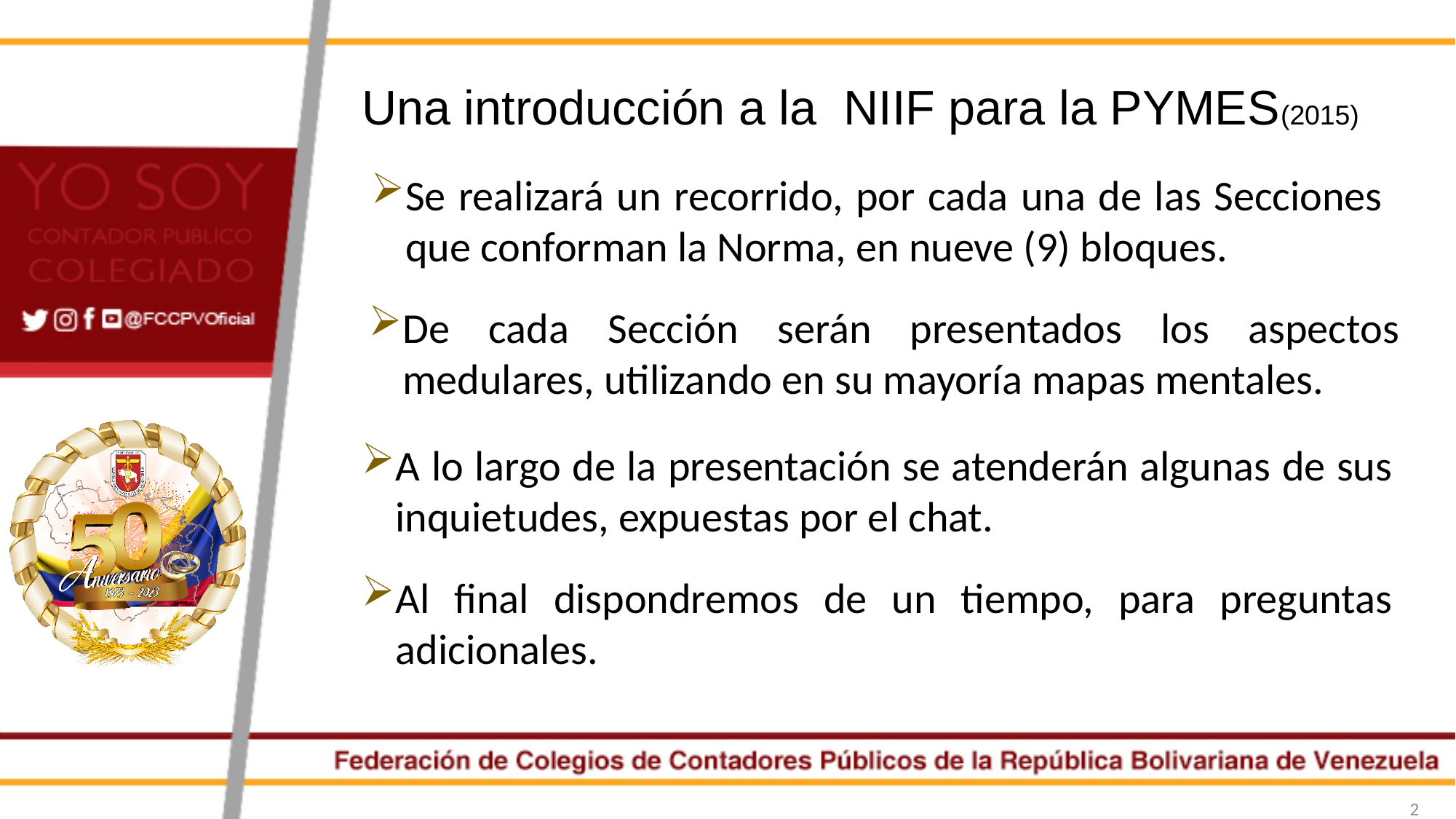

Una introducción a la  NIIF para la PYMES(2015)
Se realizará un recorrido, por cada una de las Secciones que conforman la Norma, en nueve (9) bloques.
De cada Sección serán presentados los aspectos medulares, utilizando en su mayoría mapas mentales.
A lo largo de la presentación se atenderán algunas de sus inquietudes, expuestas por el chat.
Al final dispondremos de un tiempo, para preguntas adicionales.
2